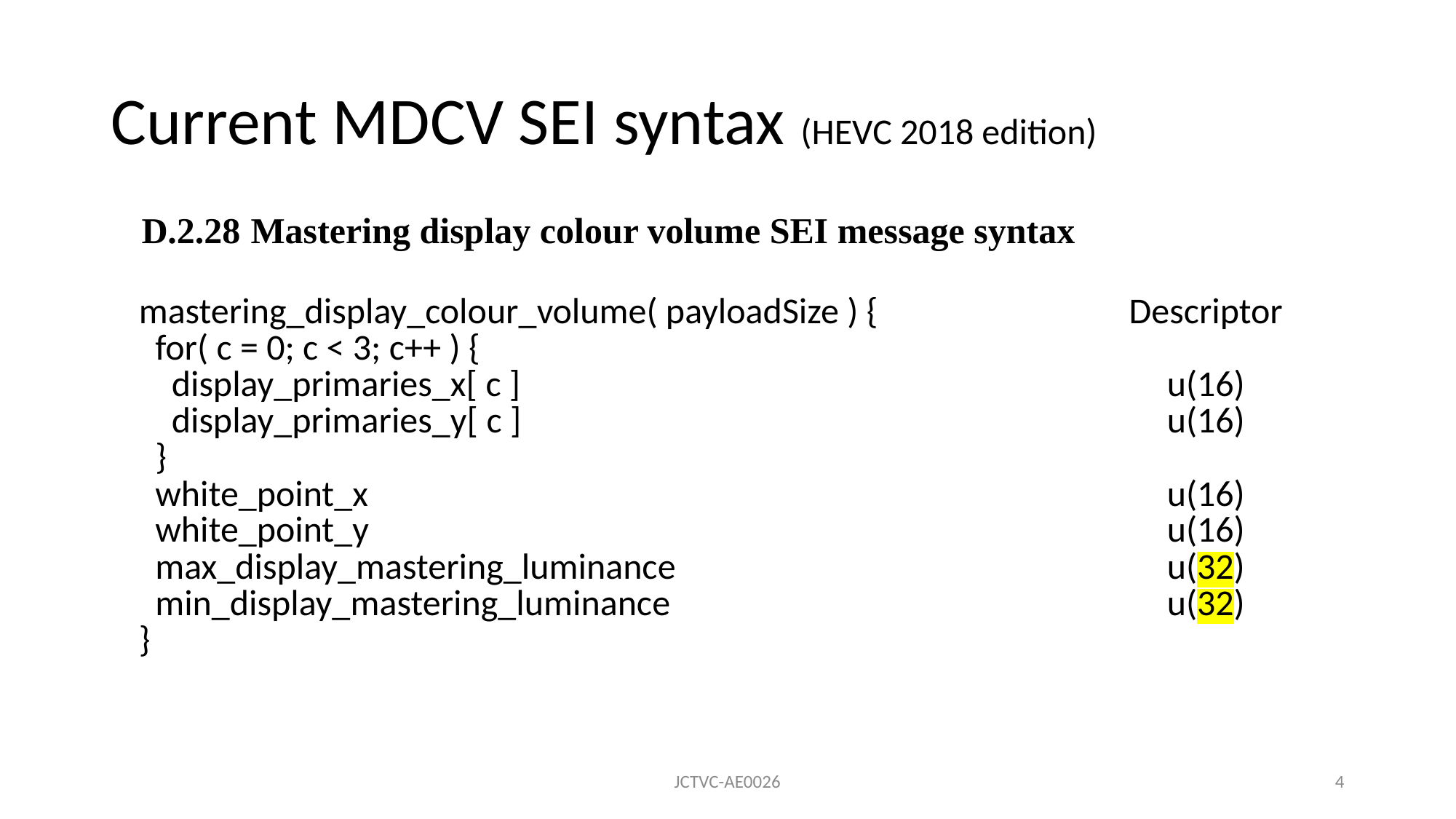

# Current MDCV SEI syntax (HEVC 2018 edition)
D.2.28	Mastering display colour volume SEI message syntax
| mastering\_display\_colour\_volume( payloadSize ) { | Descriptor |
| --- | --- |
| for( c = 0; c < 3; c++ ) { |  |
| display\_primaries\_x[ c ] | u(16) |
| display\_primaries\_y[ c ] | u(16) |
| } |  |
| white\_point\_x | u(16) |
| white\_point\_y | u(16) |
| max\_display\_mastering\_luminance | u(32) |
| min\_display\_mastering\_luminance | u(32) |
| } |  |
JCTVC-AE0026
4